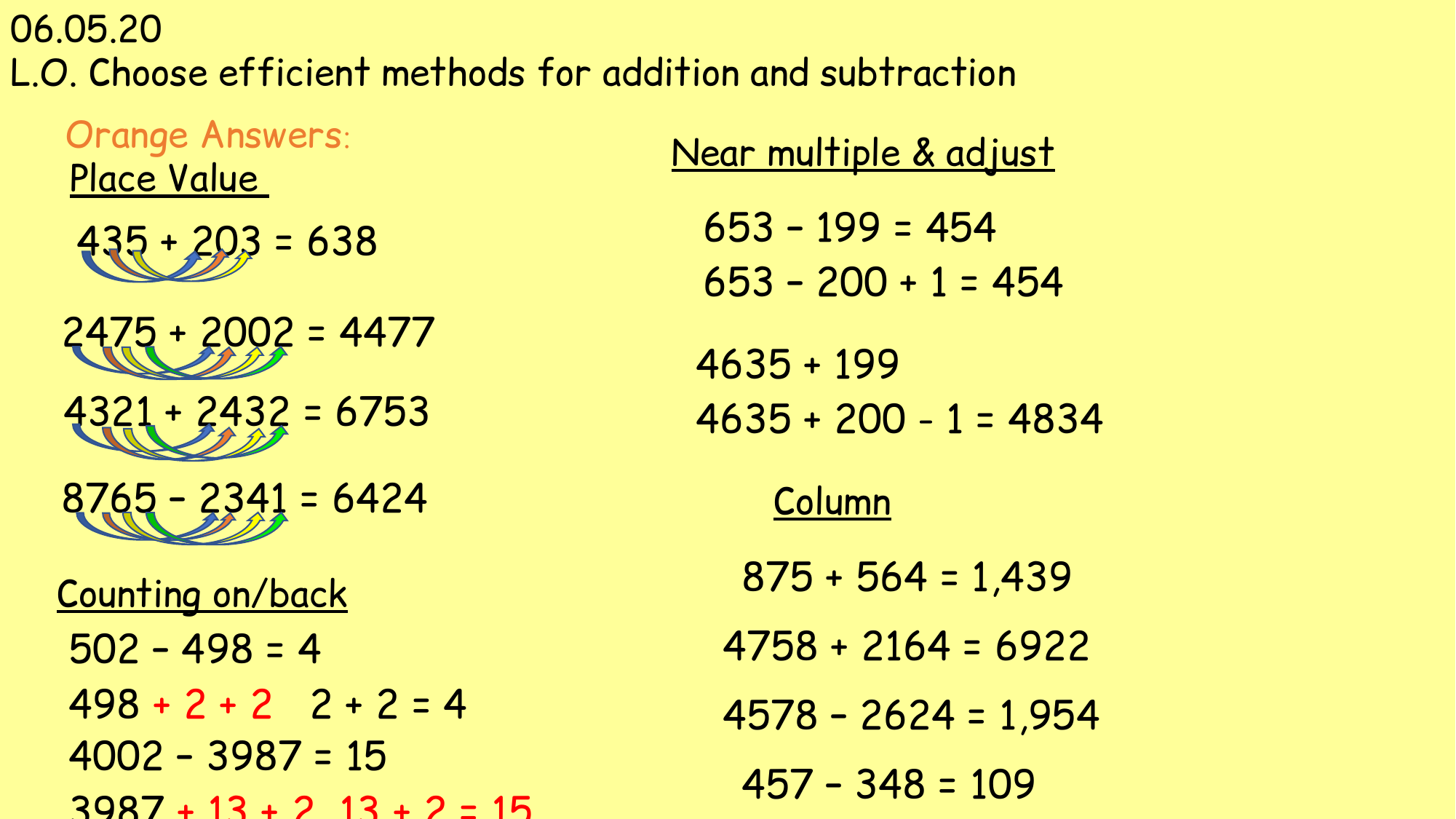

06.05.20
L.O. Choose efficient methods for addition and subtraction
Orange Answers:
Near multiple & adjust
Place Value
| 653 – 199 = 454 653 – 200 + 1 = 454 |
| --- |
| 435 + 203 = 638 |
| --- |

| 2475 + 2002 = 4477 |
| --- |
| 4635 + 199 4635 + 200 - 1 = 4834 |
| --- |

| 4321 + 2432 = 6753 |
| --- |

| 8765 – 2341 = 6424 |
| --- |
Column

| 875 + 564 = 1,439 |
| --- |
Counting on/back
| 4758 + 2164 = 6922 |
| --- |
| 502 – 498 = 4 498 + 2 + 2 2 + 2 = 4 |
| --- |
| 4578 – 2624 = 1,954 |
| --- |
| 4002 – 3987 = 15 3987 + 13 + 2 13 + 2 = 15 |
| --- |
| 457 – 348 = 109 |
| --- |